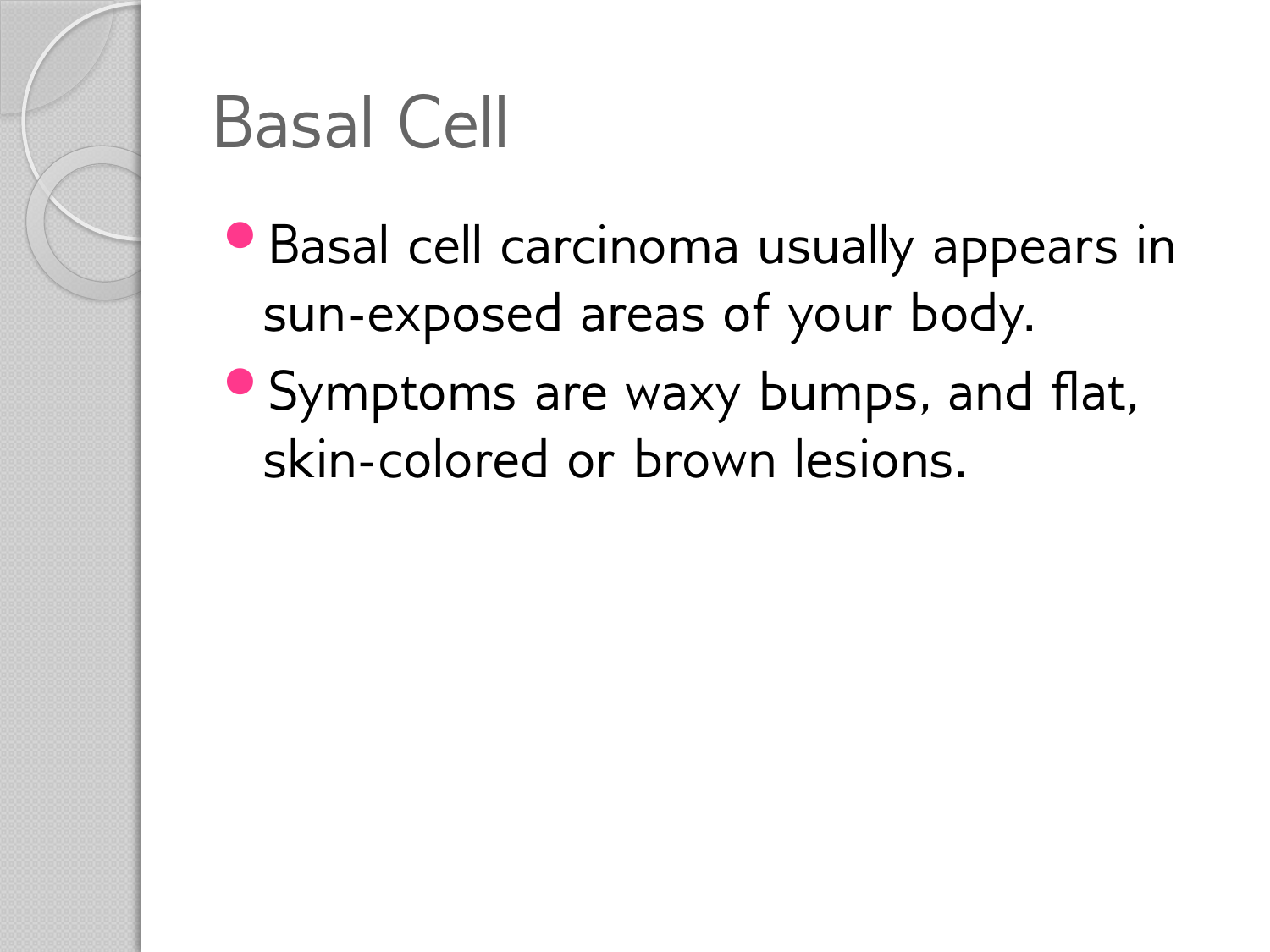

# Basal Cell
Basal cell carcinoma usually appears in sun-exposed areas of your body.
Symptoms are waxy bumps, and flat, skin-colored or brown lesions.